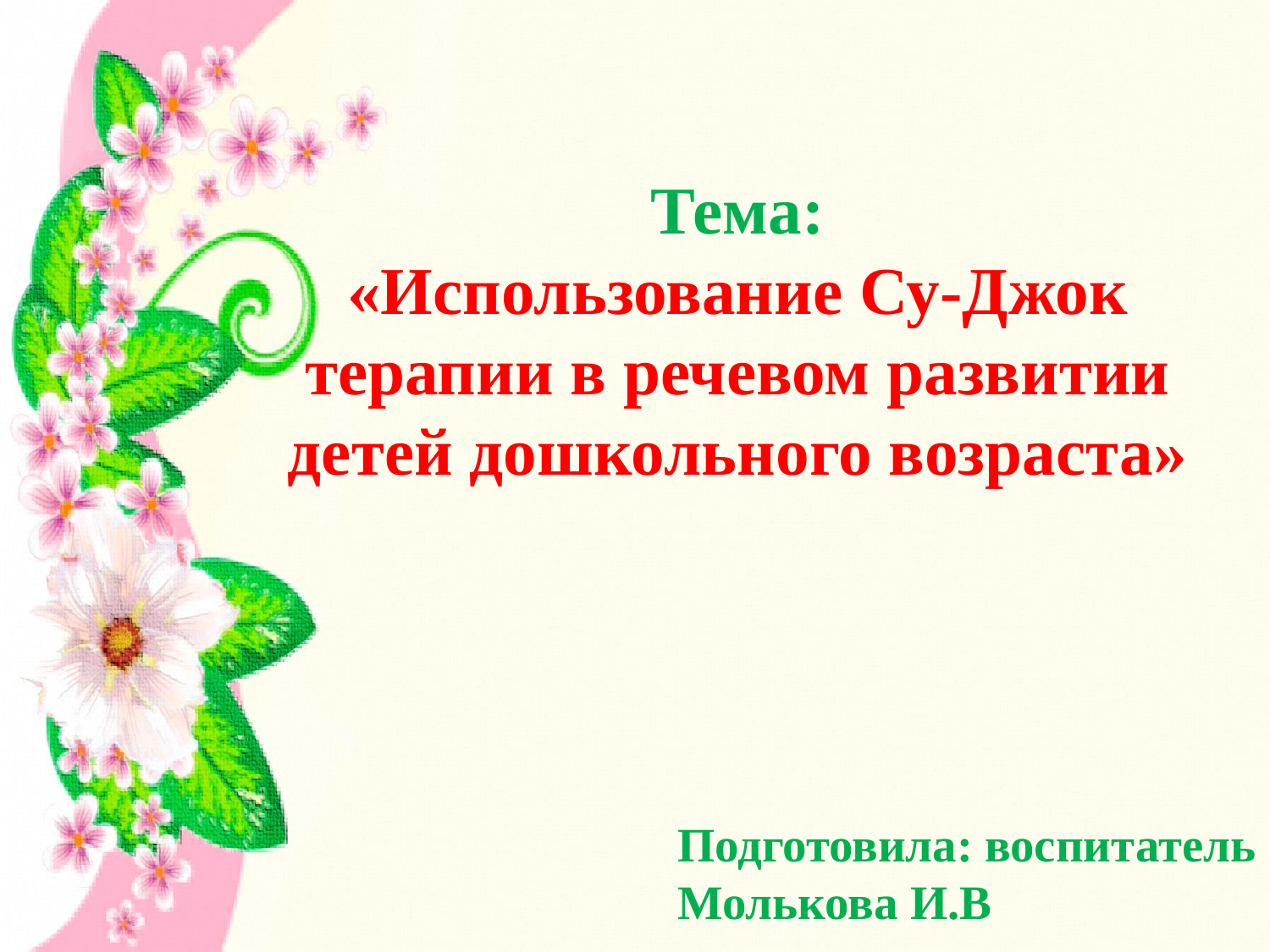

# Тема: «Использование Су-Джок терапии в речевом развитии детей дошкольного возраста»

Подготовила: воспитатель Молькова И.В